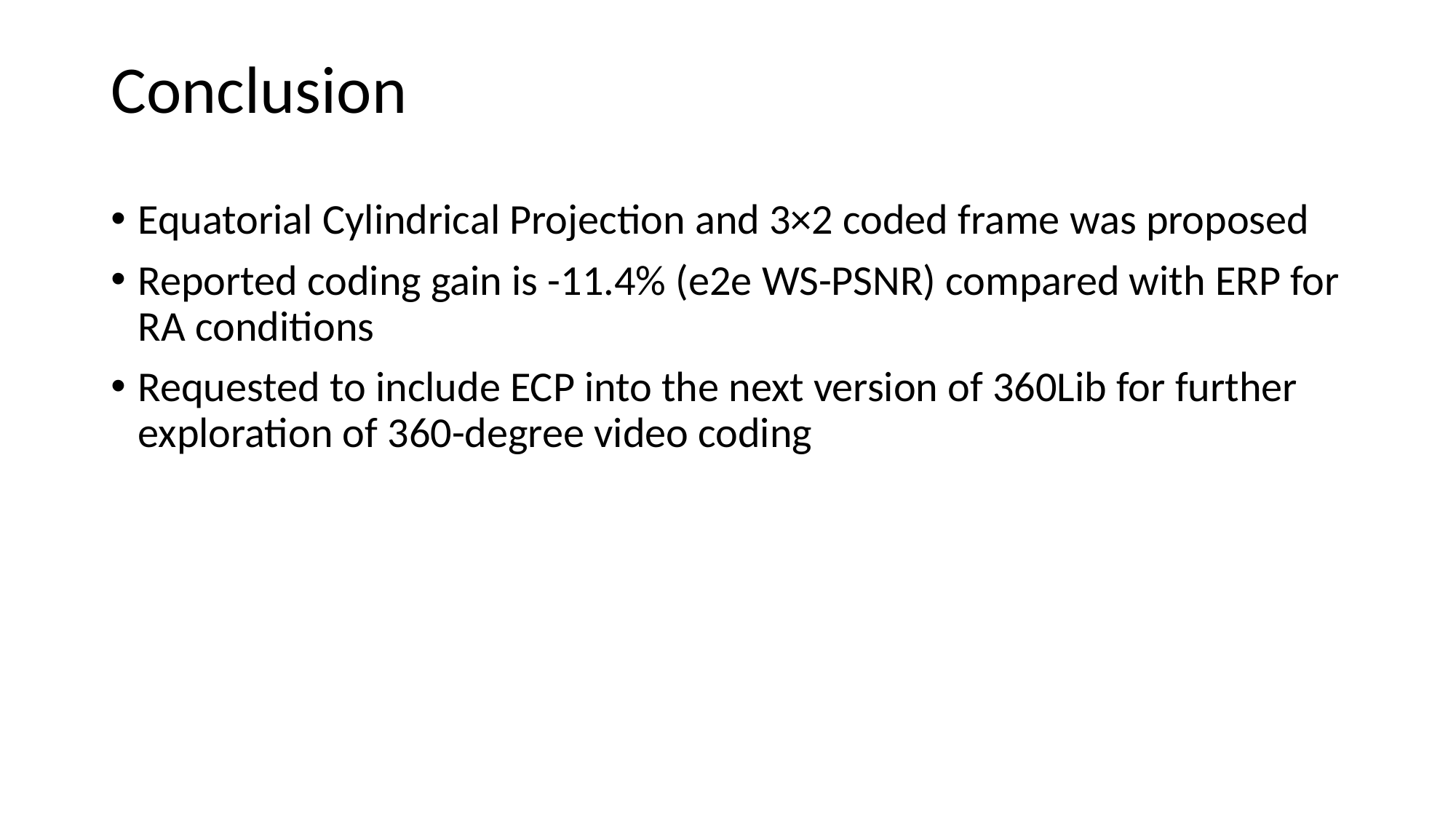

# Conclusion

Equatorial Cylindrical Projection and 3×2 coded frame was proposed
Reported coding gain is -11.4% (e2e WS-PSNR) compared with ERP for RA conditions
Requested to include ECP into the next version of 360Lib for further exploration of 360-degree video coding